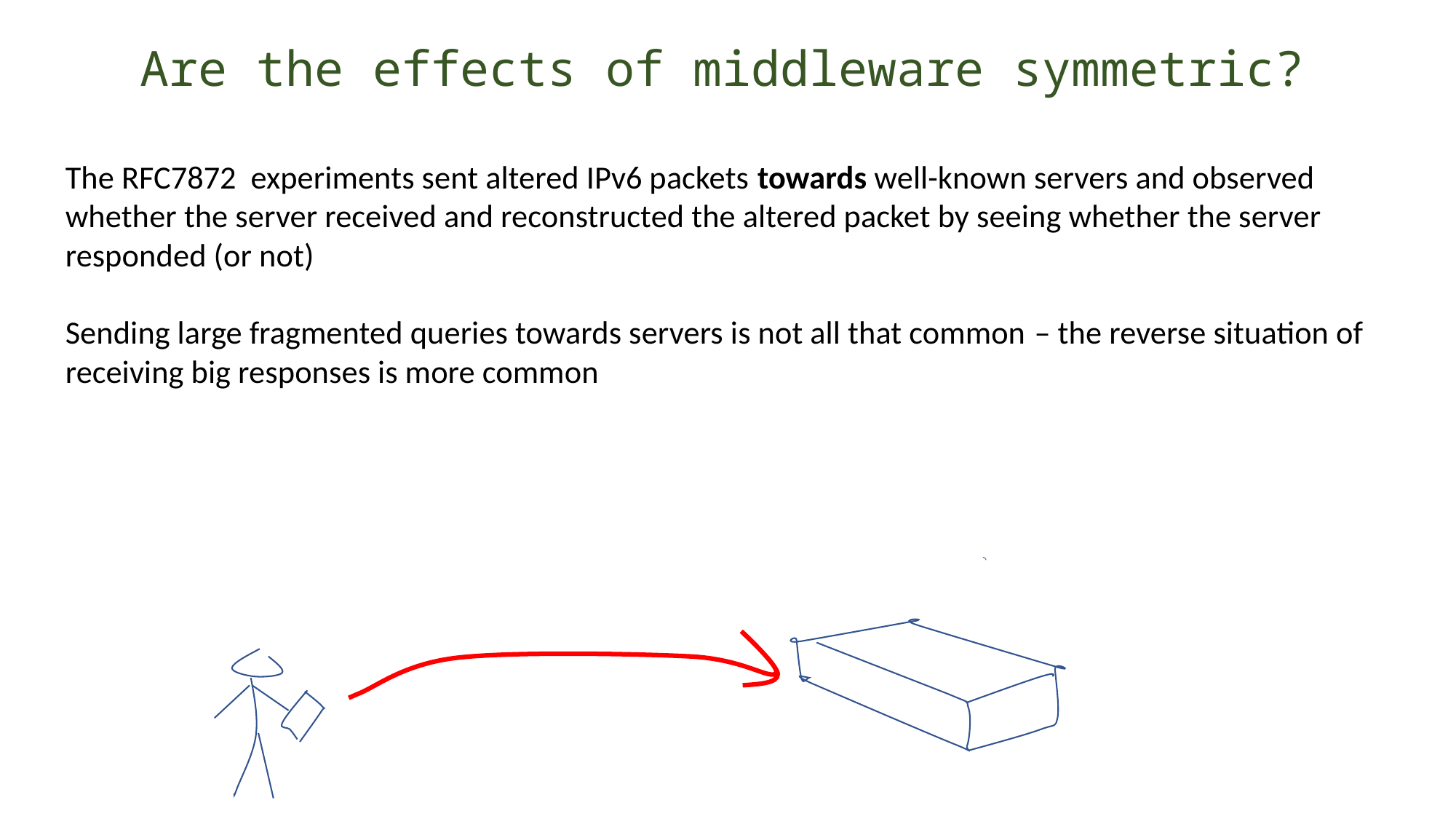

Are the effects of middleware symmetric?
The RFC7872  experiments sent altered IPv6 packets towards well-known servers and observed whether the server received and reconstructed the altered packet by seeing whether the server responded (or not)

Sending large fragmented queries towards servers is not all that common – the reverse situation of receiving big responses is more common